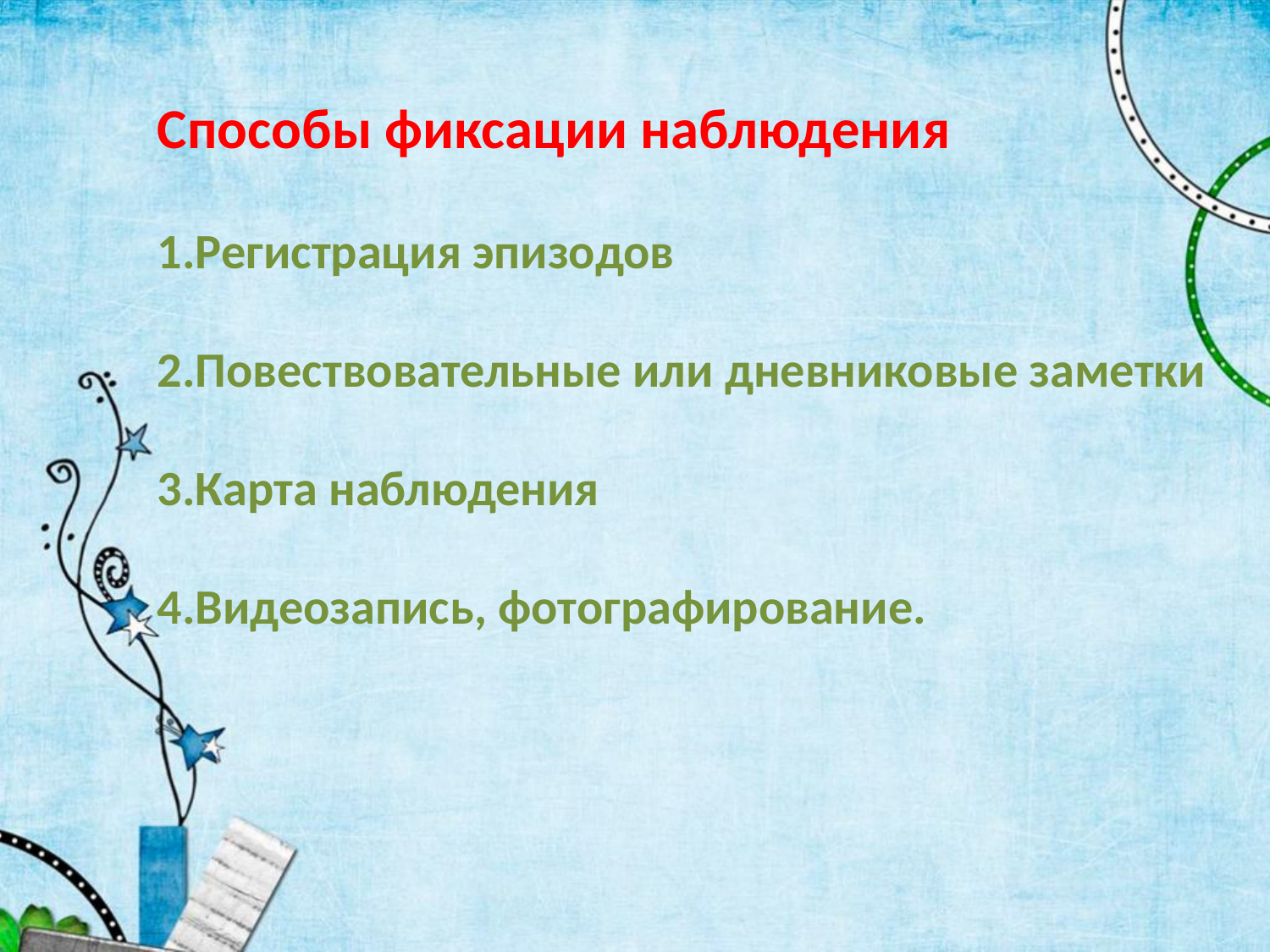

Способы фиксации наблюдения

1.Регистрация эпизодов

2.Повествовательные или дневниковые заметки

3.Карта наблюдения

4.Видеозапись, фотографирование.